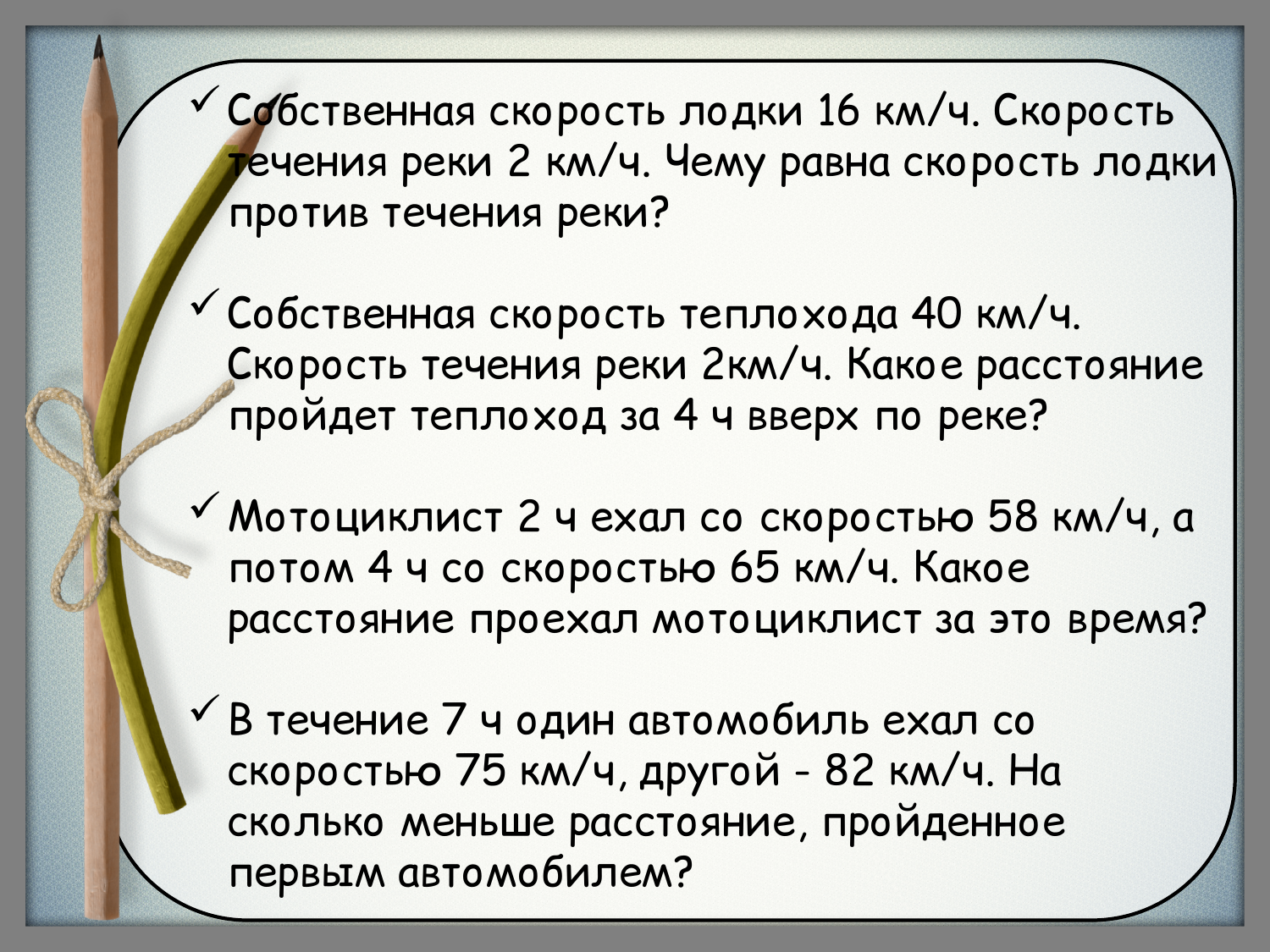

Собственная скорость лодки 16 км/ч. Скорость течения реки 2 км/ч. Чему равна скорость лодки против течения реки?

Собственная скорость теплохода 40 км/ч. Скорость течения реки 2км/ч. Какое расстояние пройдет теплоход за 4 ч вверх по реке?

Мотоциклист 2 ч ехал со скоростью 58 км/ч, а потом 4 ч со скоростью 65 км/ч. Какое расстояние проехал мотоциклист за это время?

В течение 7 ч один автомобиль ехал со скоростью 75 км/ч, другой - 82 км/ч. На сколько меньше расстояние, пройденное первым автомобилем?